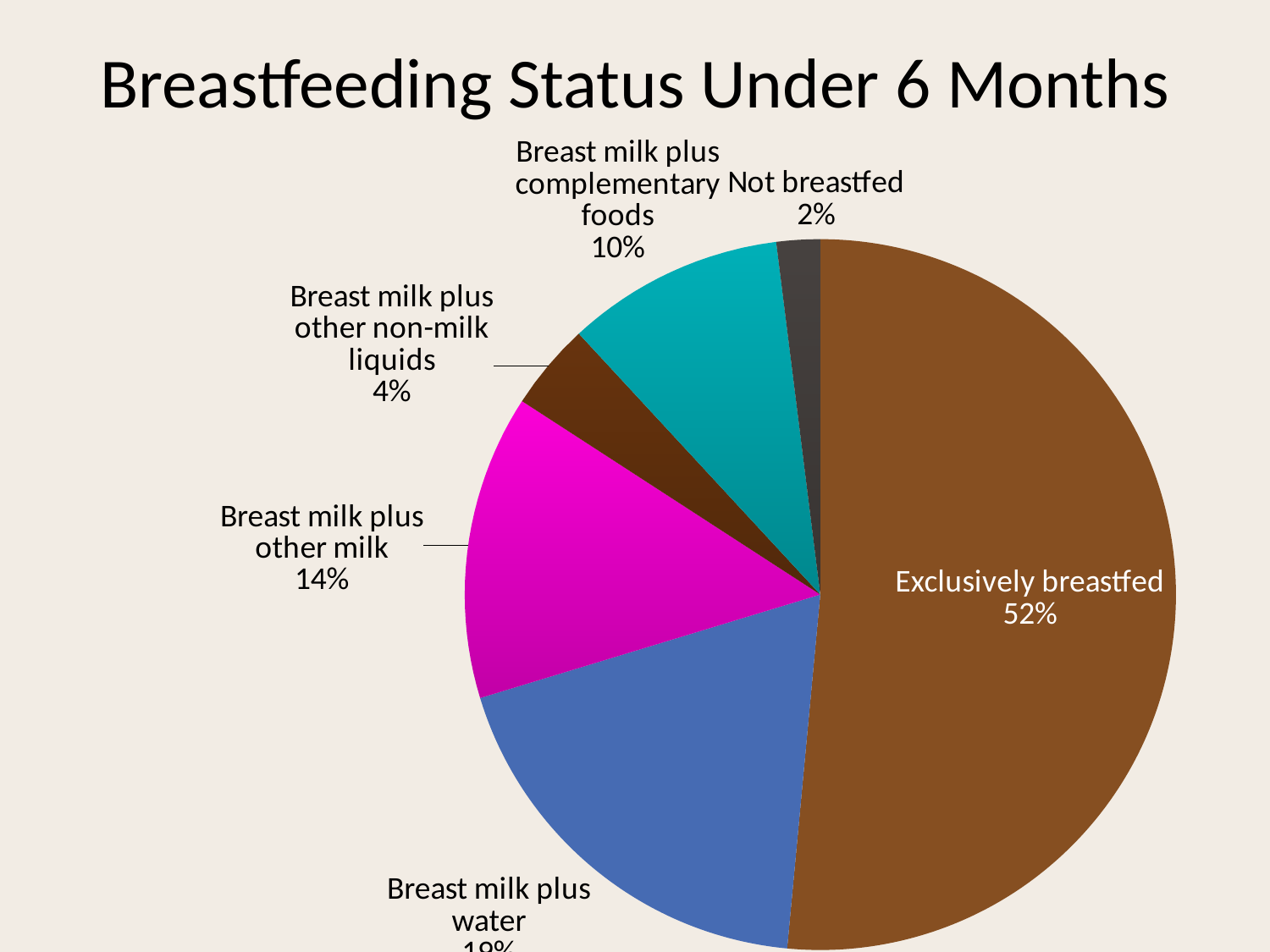

# Breastfeeding Status Under 6 Months

### Chart

| Category | Sales |
|---|---|
| Exclusively breastfed | 52.0 |
| Breast milk plus water | 19.0 |
| Breast milk plus other milk | 14.0 |
| Breast milk plus other non-milk liquids | 4.0 |
| Breast milk plus complementary foods | 10.0 |
| Not breastfed | 2.0 |